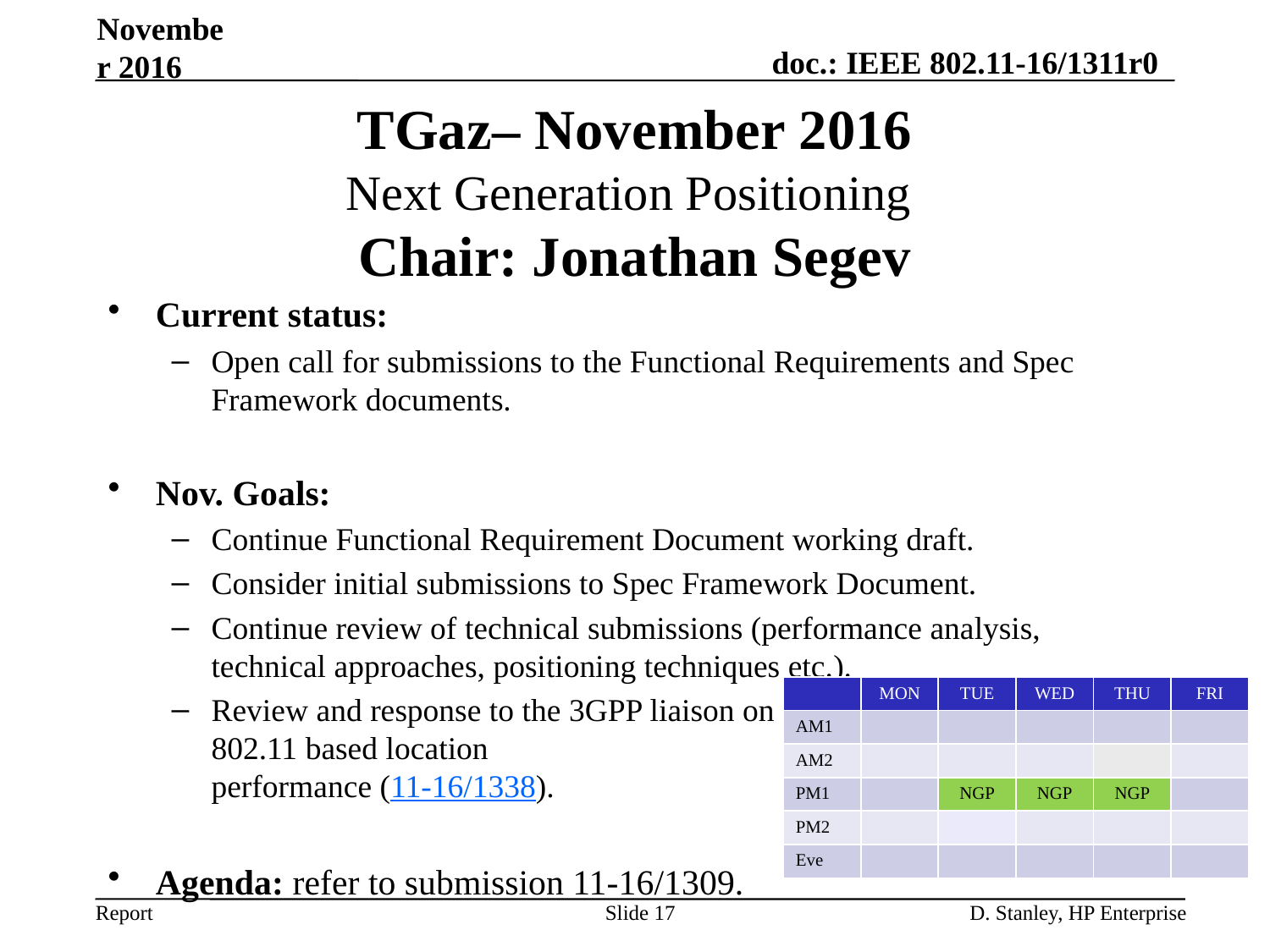

November 2016
# TGaz– November 2016 Next Generation Positioning Chair: Jonathan Segev
Current status:
Open call for submissions to the Functional Requirements and Spec Framework documents.

Nov. Goals:
Continue Functional Requirement Document working draft.
Consider initial submissions to Spec Framework Document.
Continue review of technical submissions (performance analysis, technical approaches, positioning techniques etc.).
Review and response to the 3GPP liaison on
802.11 based location
performance (11-16/1338).

Agenda: refer to submission 11-16/1309.

|  | MON | TUE | WED | THU | FRI |
| --- | --- | --- | --- | --- | --- |
| AM1 |  |  |  |  |  |
| AM2 |  |  |  |  |  |
| PM1 |  | NGP | NGP | NGP |  |
| PM2 |  |  |  |  |  |
| Eve |  |  |  |  |  |
Slide 17
D. Stanley, HP Enterprise